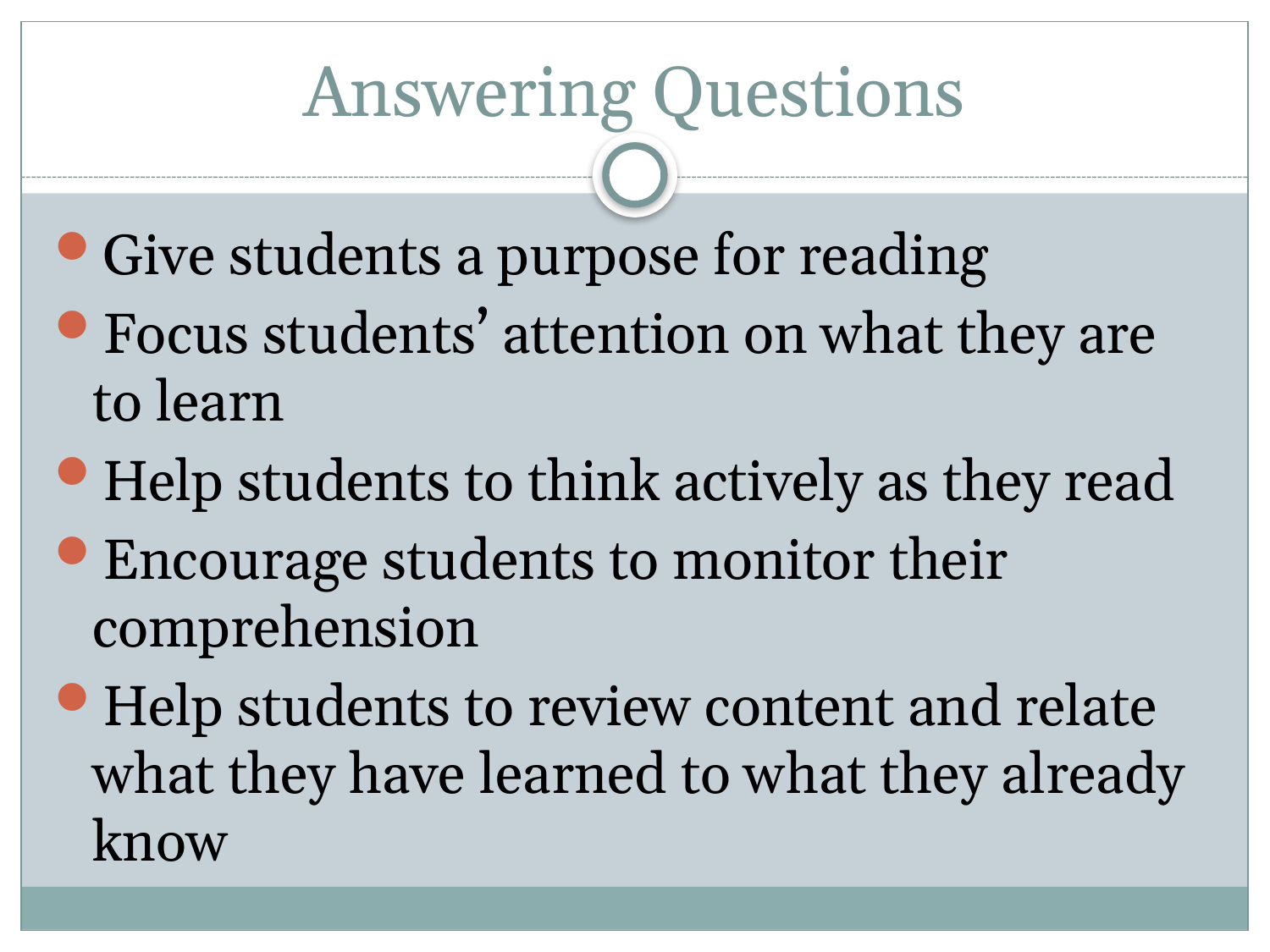

# Answering Questions
Give students a purpose for reading
Focus students’ attention on what they are to learn
Help students to think actively as they read
Encourage students to monitor their comprehension
Help students to review content and relate what they have learned to what they already know